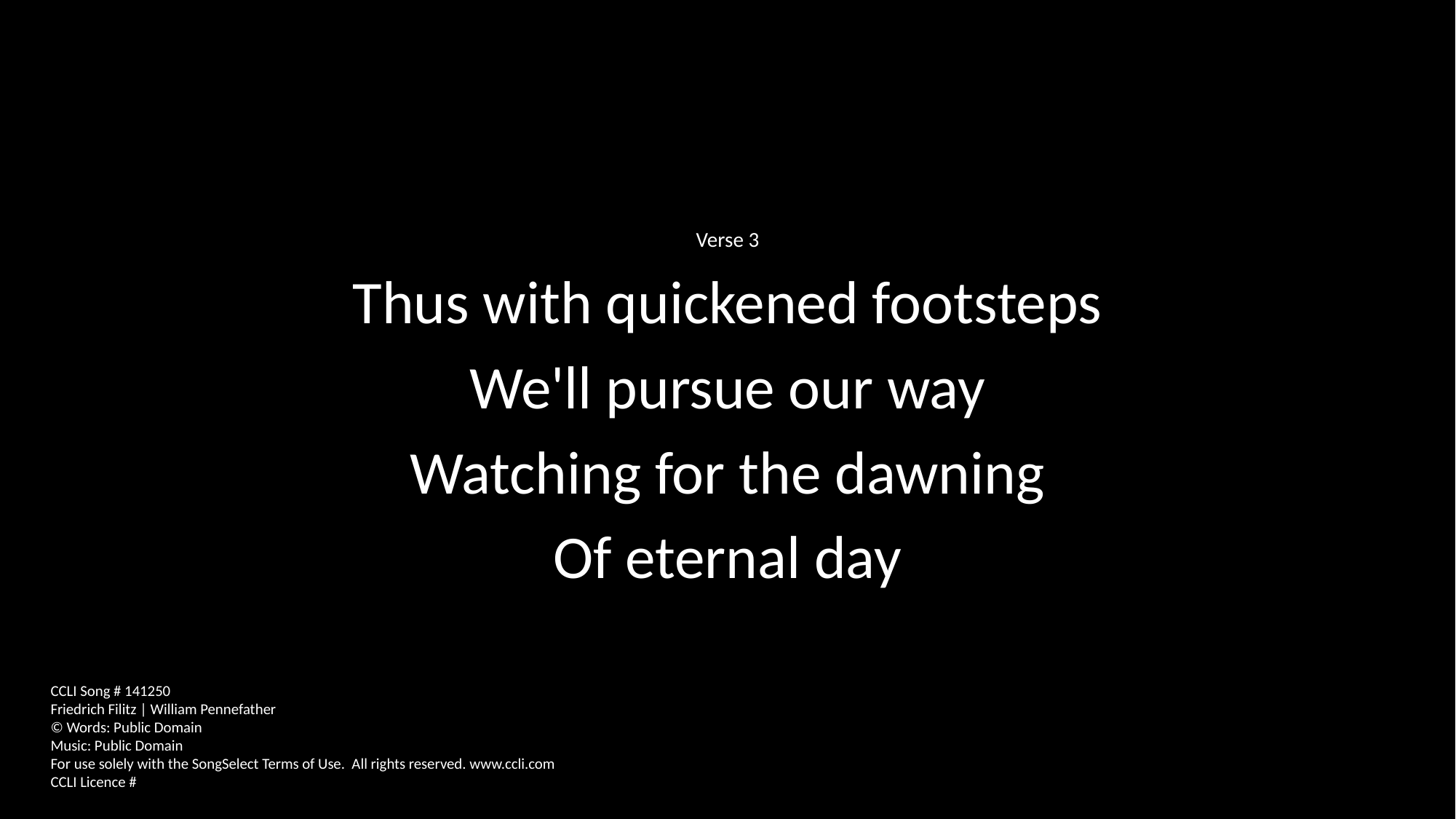

Verse 3
Thus with quickened footsteps
We'll pursue our way
Watching for the dawning
Of eternal day
CCLI Song # 141250
Friedrich Filitz | William Pennefather
© Words: Public Domain
Music: Public Domain
For use solely with the SongSelect Terms of Use.  All rights reserved. www.ccli.com
CCLI Licence #